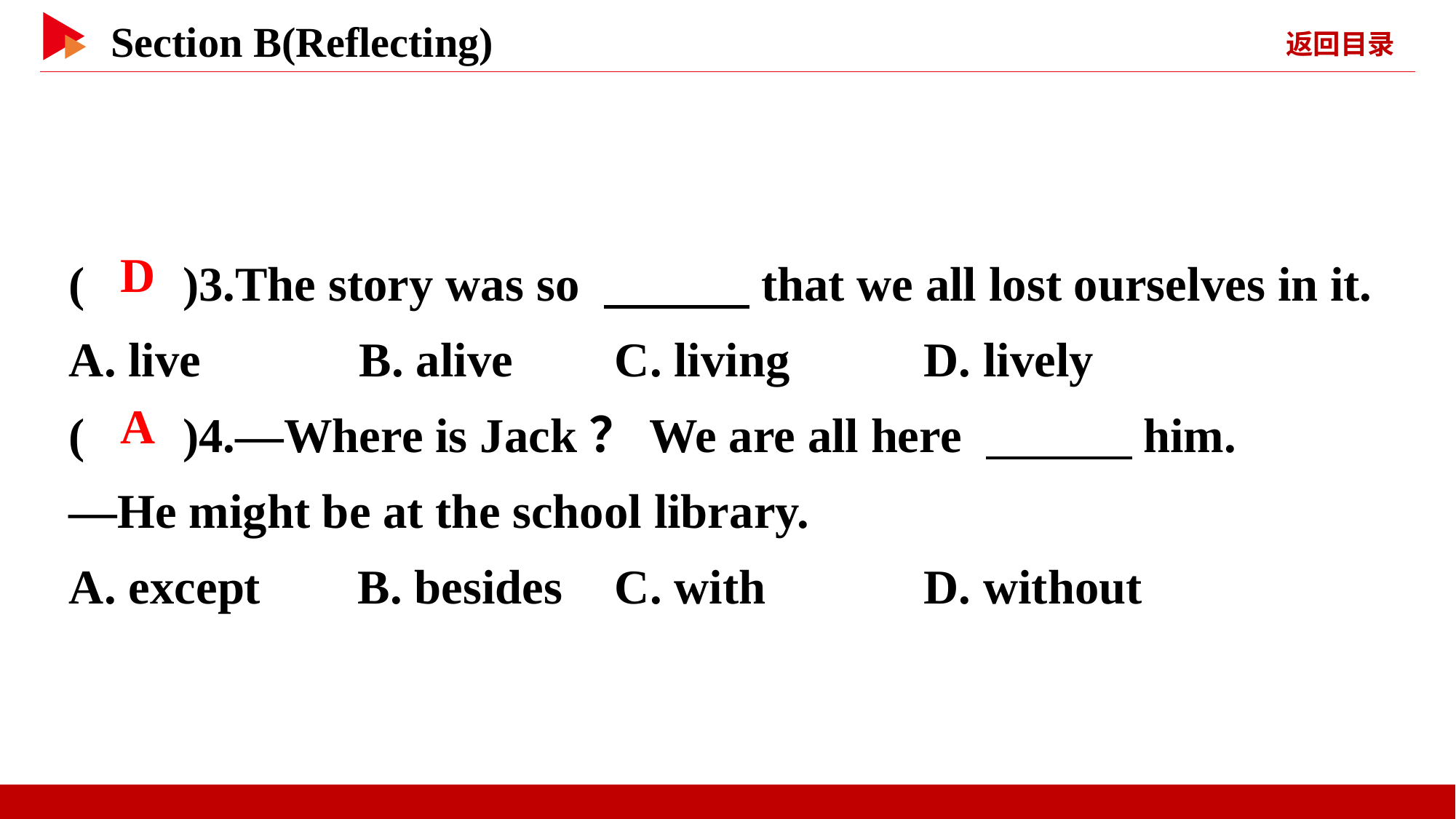

(        )3.The story was so 　　　that we all lost ourselves in it.
A. live             B. alive	C. living           D. lively
(        )4.—Where is Jack？We are all here 　　　him.
—He might be at the school library.
A. except        B. besides	C. with             D. without
   D
   A